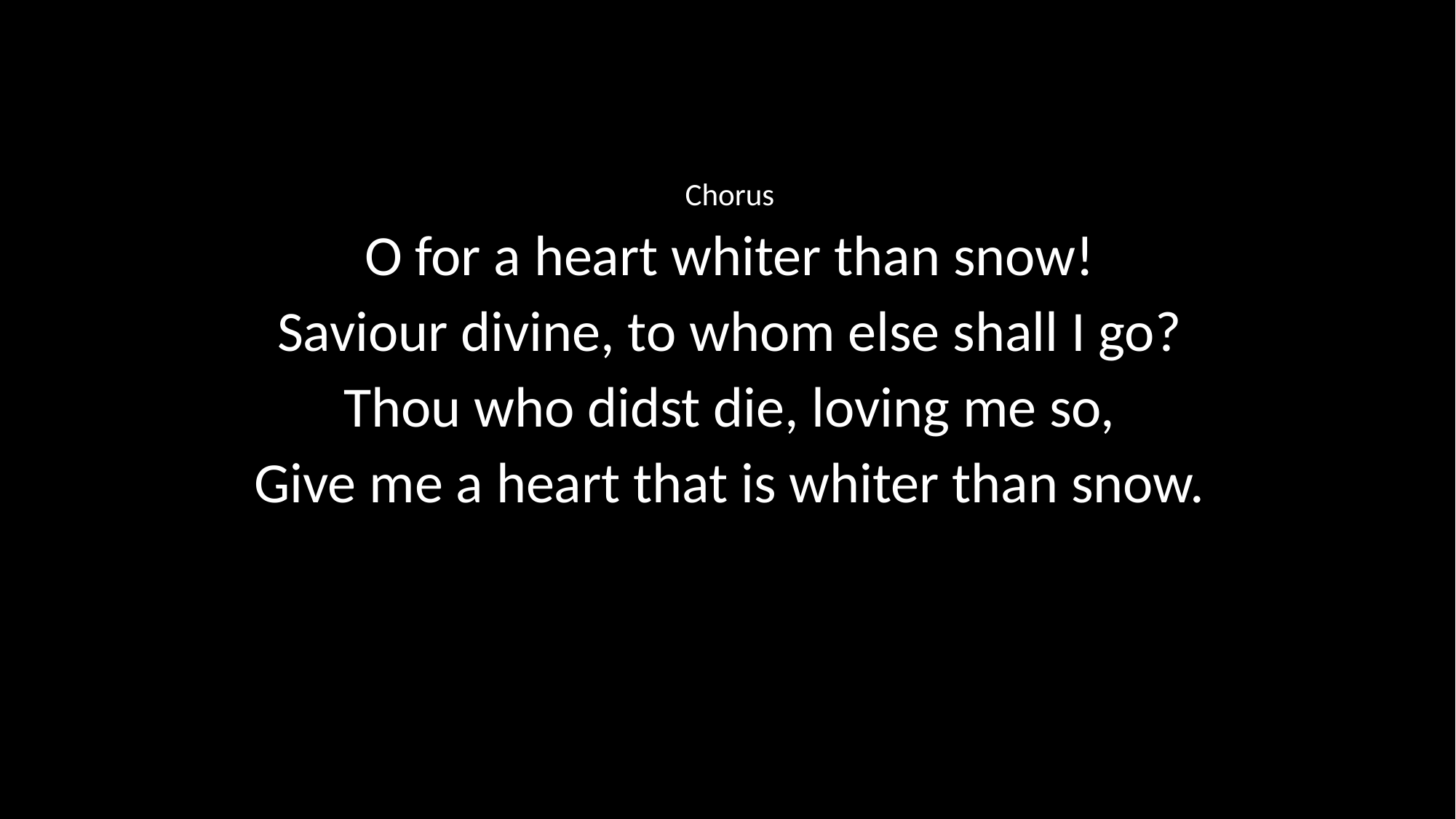

Chorus
O for a heart whiter than snow!
Saviour divine, to whom else shall I go?
Thou who didst die, loving me so,
Give me a heart that is whiter than snow.